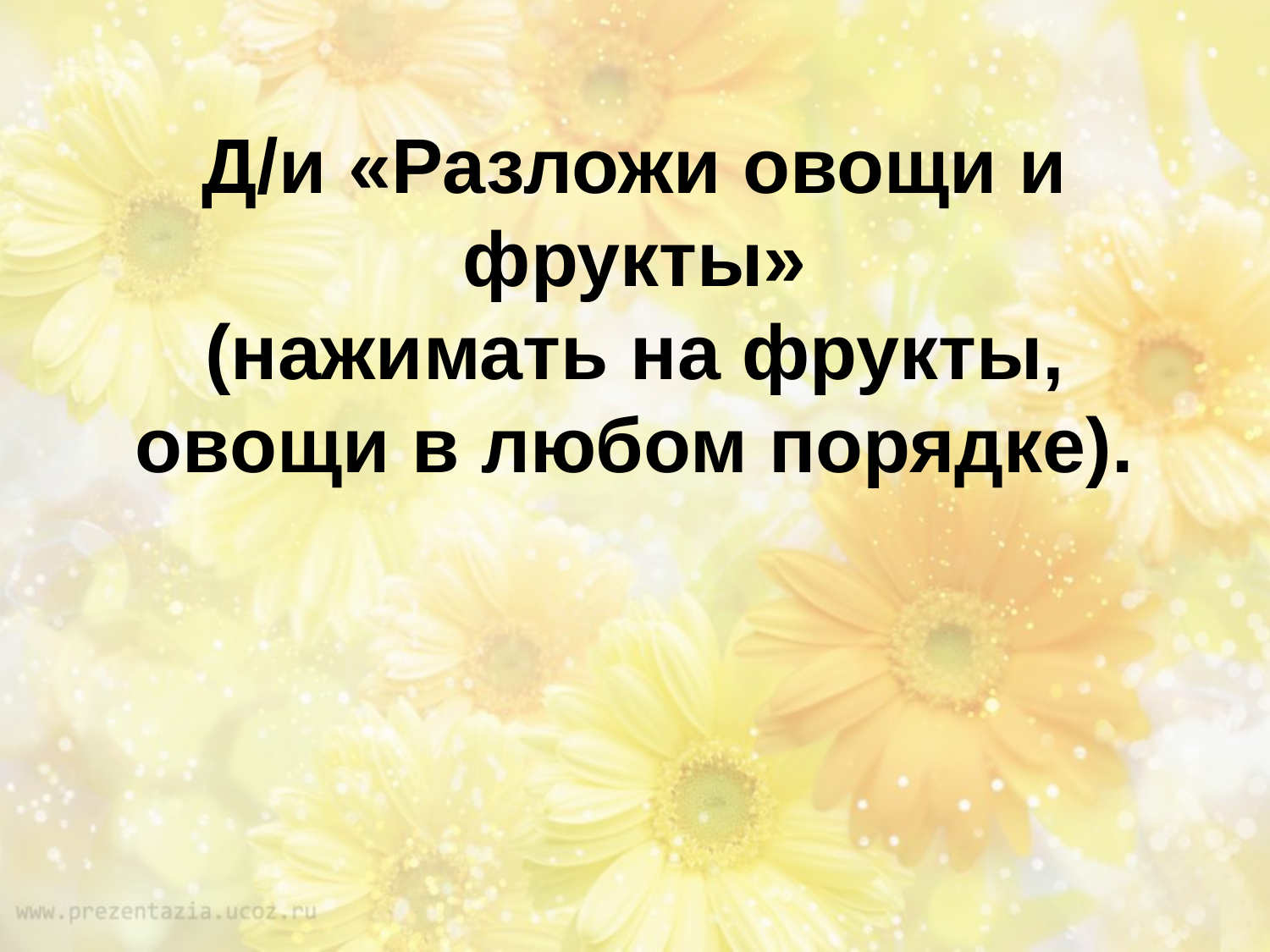

# Д/и «Разложи овощи и фрукты» (нажимать на фрукты, овощи в любом порядке).